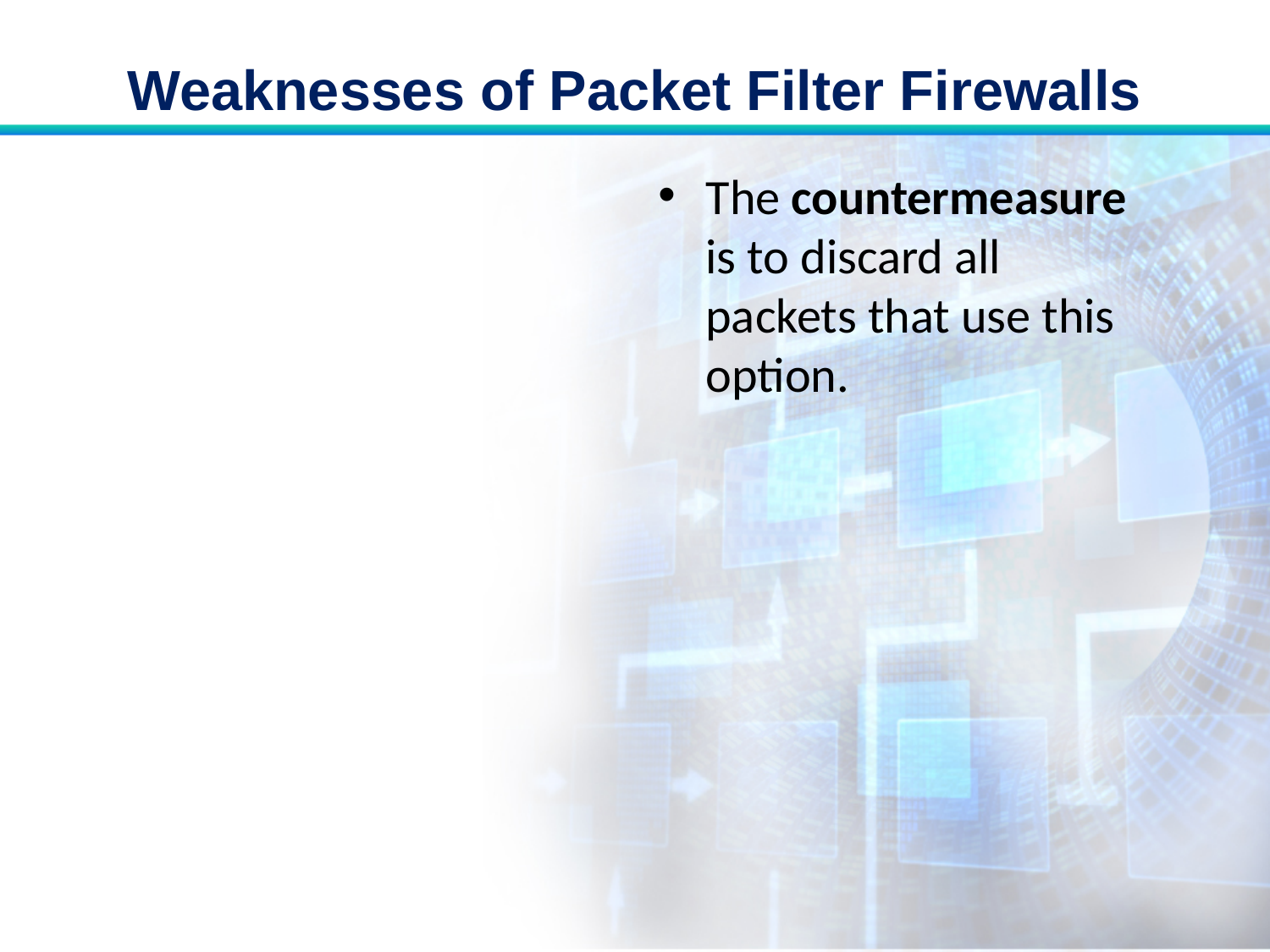

# Weaknesses of Packet Filter Firewalls
The countermeasure is to discard all packets that use this option.